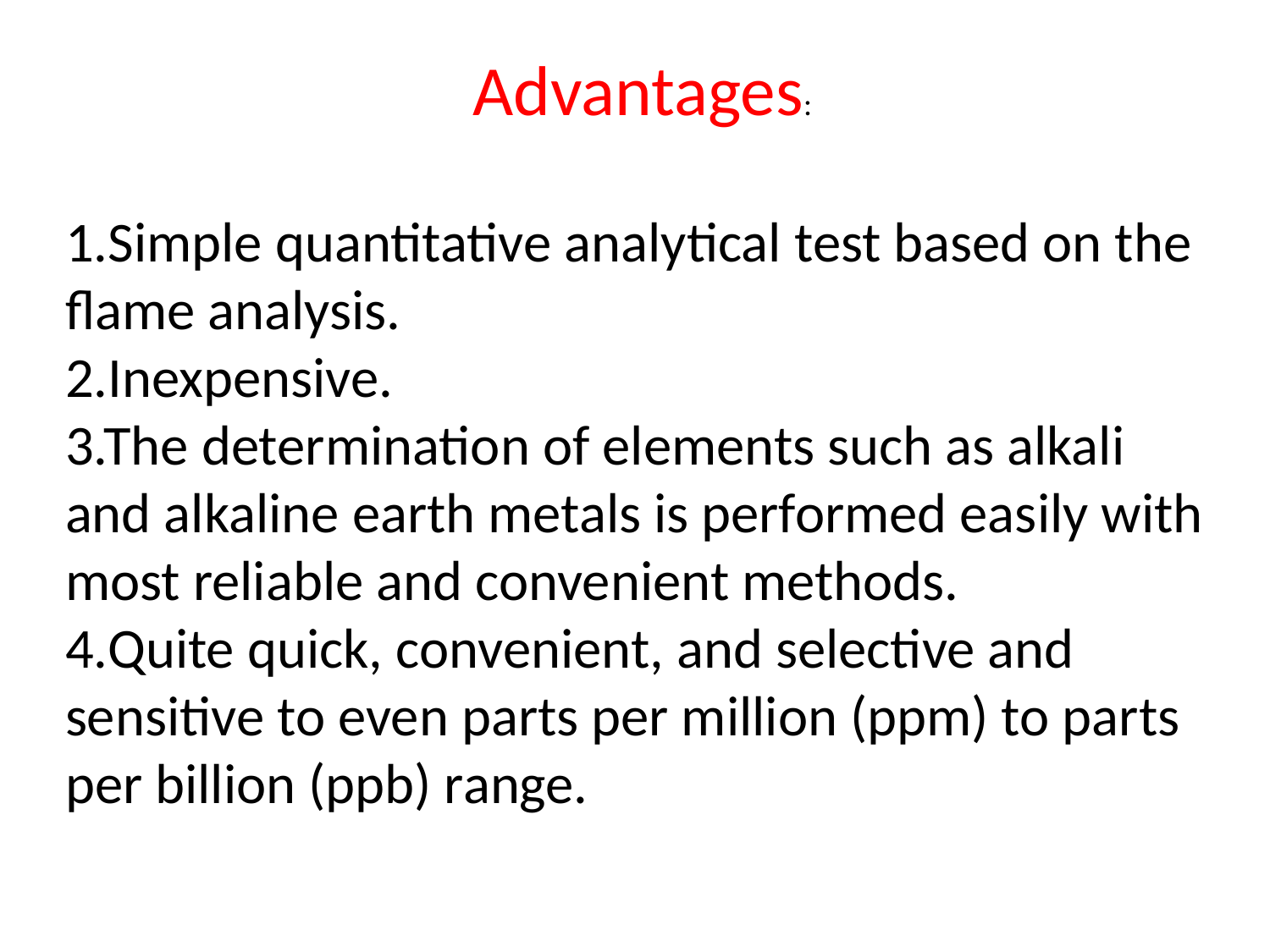

Advantages:

1.Simple quantitative analytical test based on the flame analysis.
2.Inexpensive.
3.The determination of elements such as alkali and alkaline earth metals is performed easily with most reliable and convenient methods.
4.Quite quick, convenient, and selective and sensitive to even parts per million (ppm) to parts per billion (ppb) range.